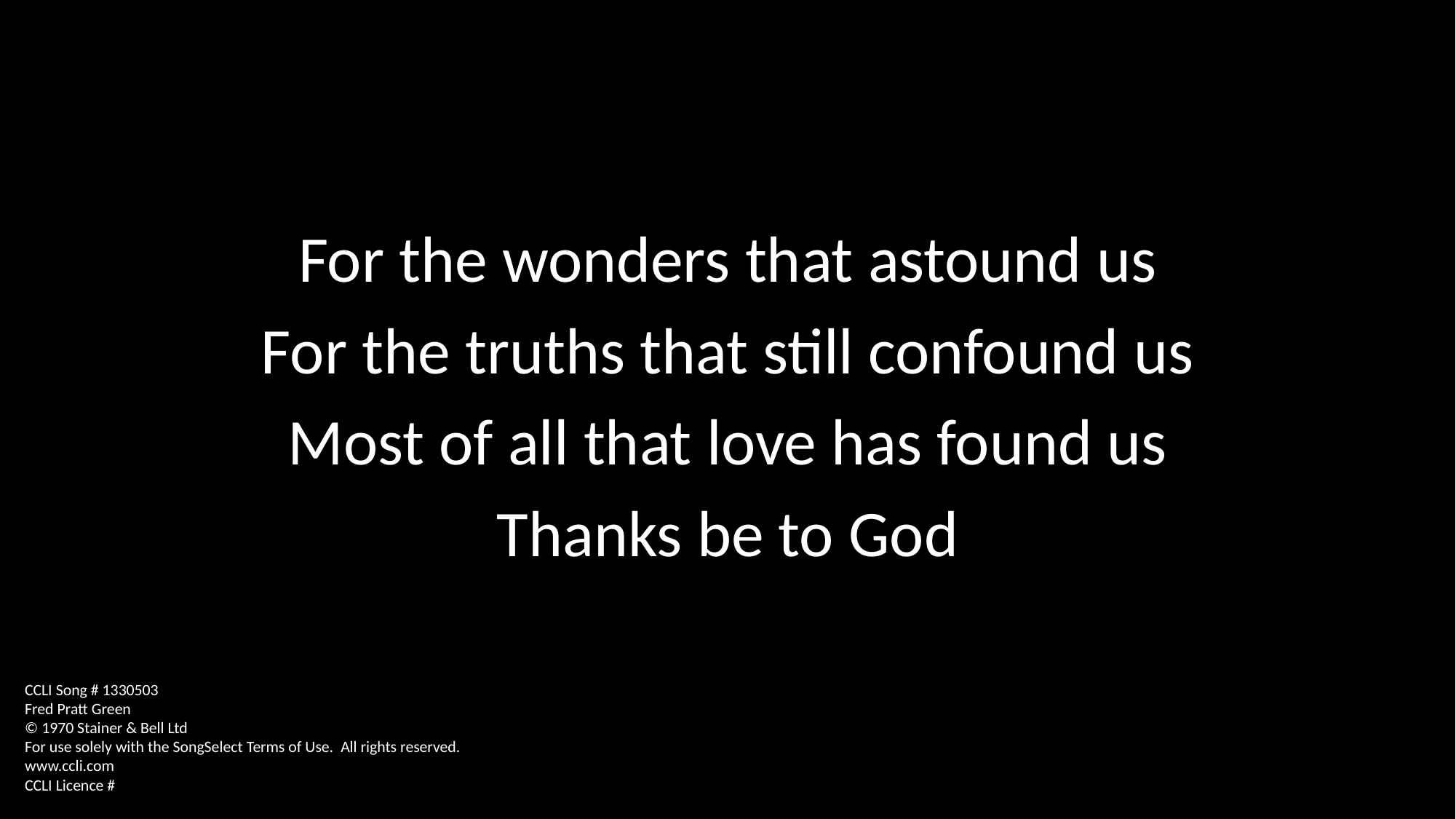

For the wonders that astound us
For the truths that still confound us
Most of all that love has found us
Thanks be to God
CCLI Song # 1330503
Fred Pratt Green
© 1970 Stainer & Bell Ltd
For use solely with the SongSelect Terms of Use.  All rights reserved. www.ccli.com
CCLI Licence #